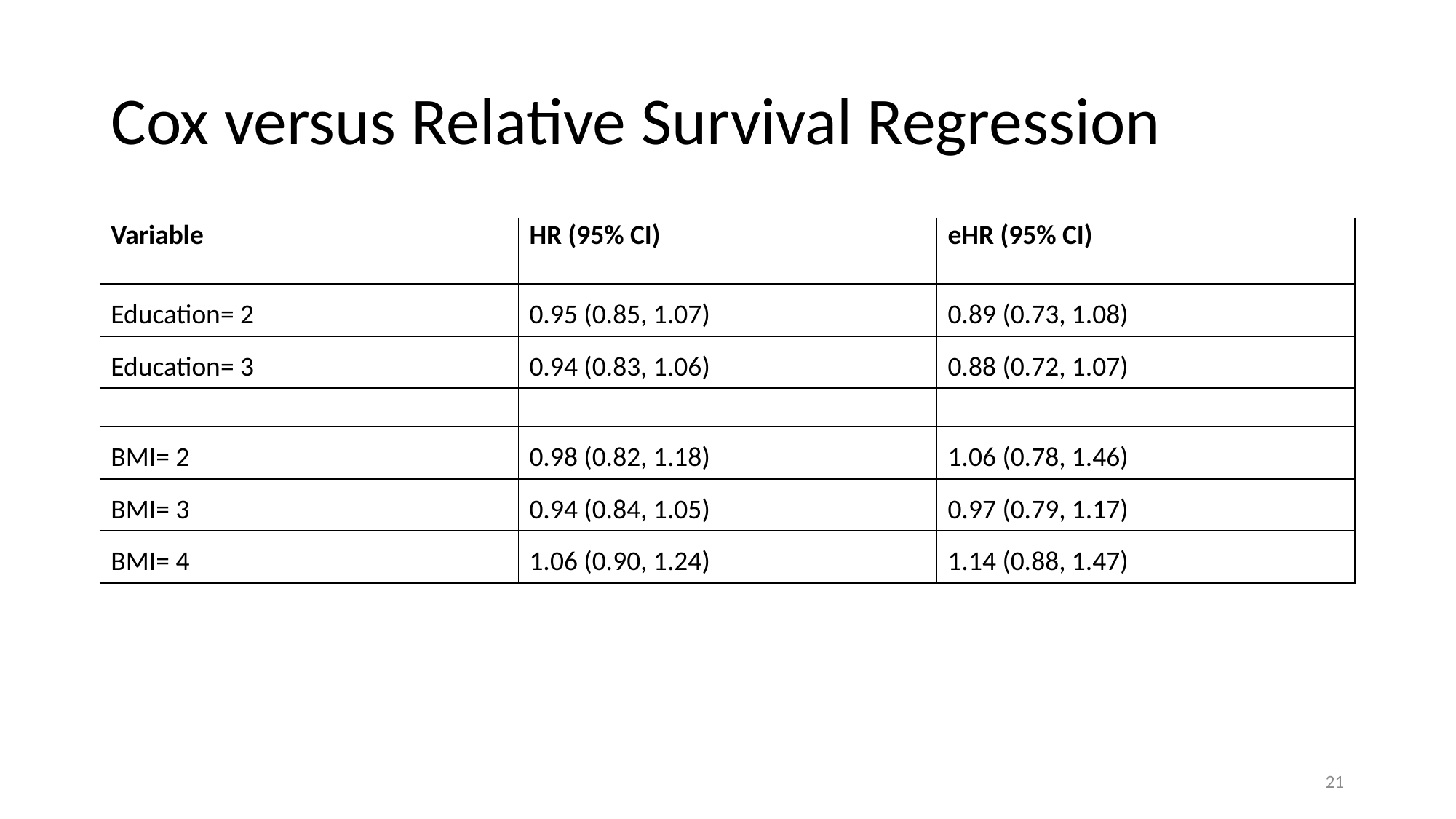

# Cox versus Relative Survival Regression
| Variable | HR (95% CI) | eHR (95% CI) |
| --- | --- | --- |
| Education= 2 | 0.95 (0.85, 1.07) | 0.89 (0.73, 1.08) |
| Education= 3 | 0.94 (0.83, 1.06) | 0.88 (0.72, 1.07) |
|  |  |  |
| BMI= 2 | 0.98 (0.82, 1.18) | 1.06 (0.78, 1.46) |
| BMI= 3 | 0.94 (0.84, 1.05) | 0.97 (0.79, 1.17) |
| BMI= 4 | 1.06 (0.90, 1.24) | 1.14 (0.88, 1.47) |
21